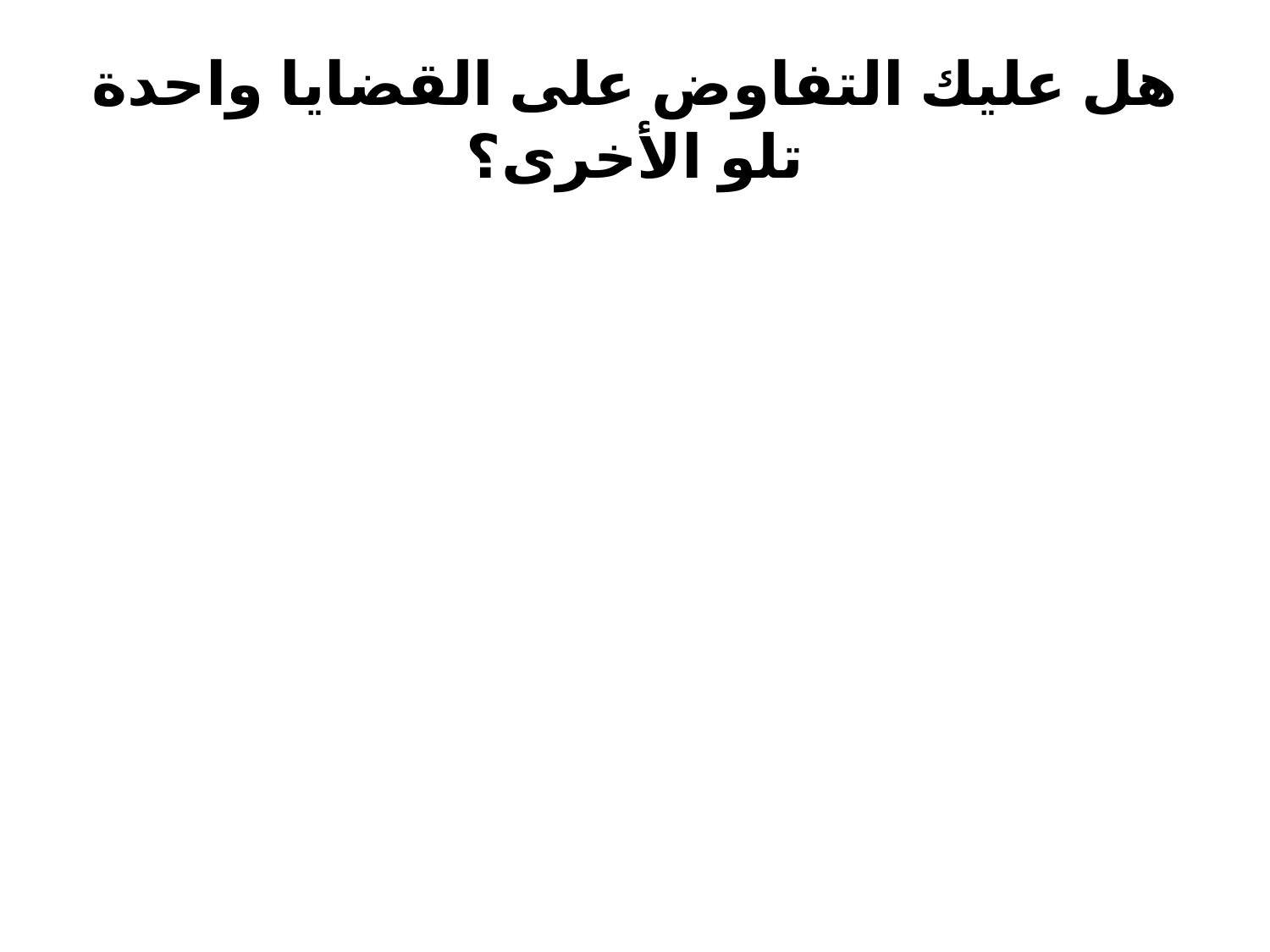

# هل عليك التفاوض على القضايا واحدة تلو الأخرى؟